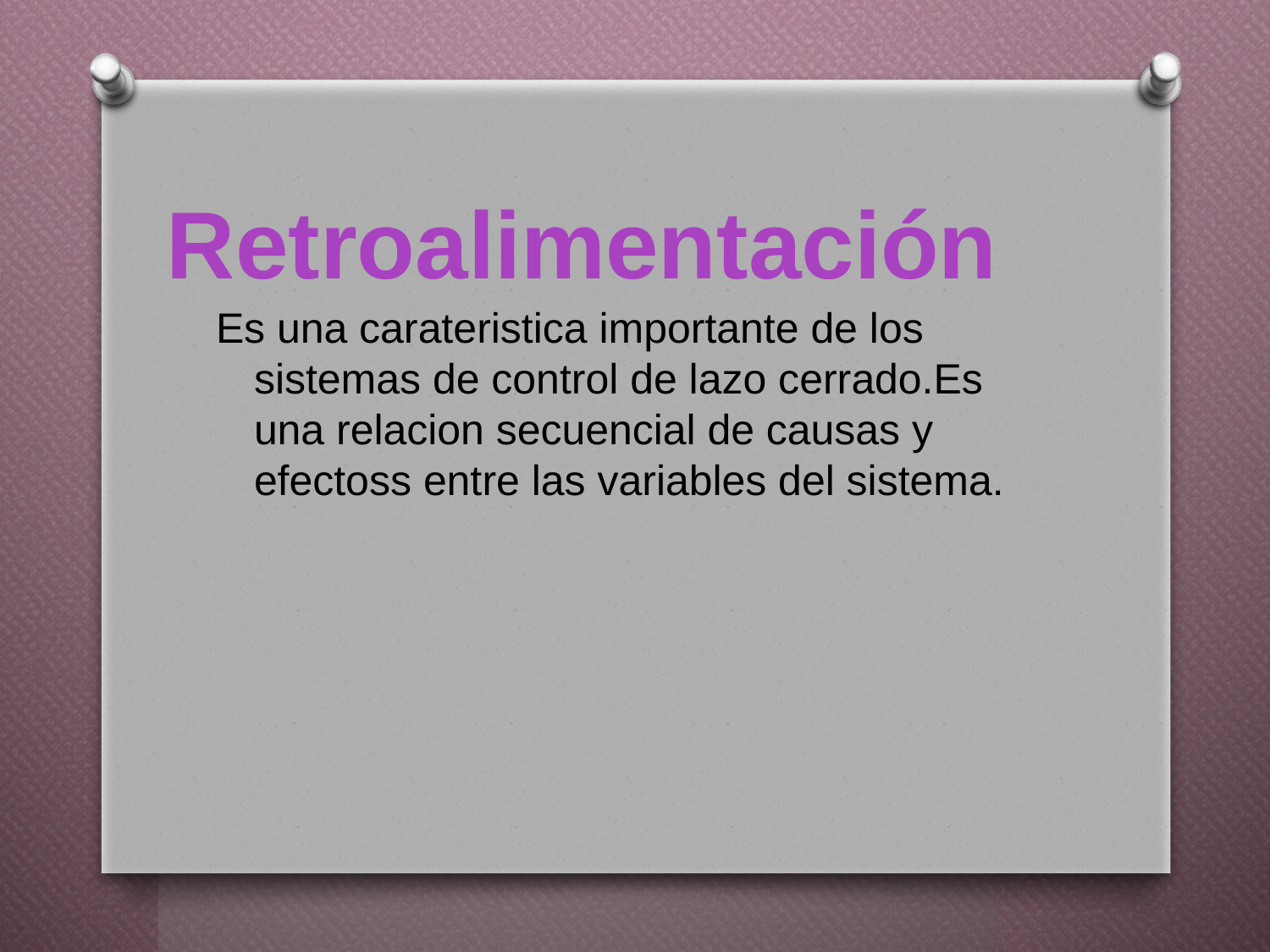

Retroalimentación
Es una carateristica importante de los sistemas de control de lazo cerrado.Es una relacion secuencial de causas y efectoss entre las variables del sistema.